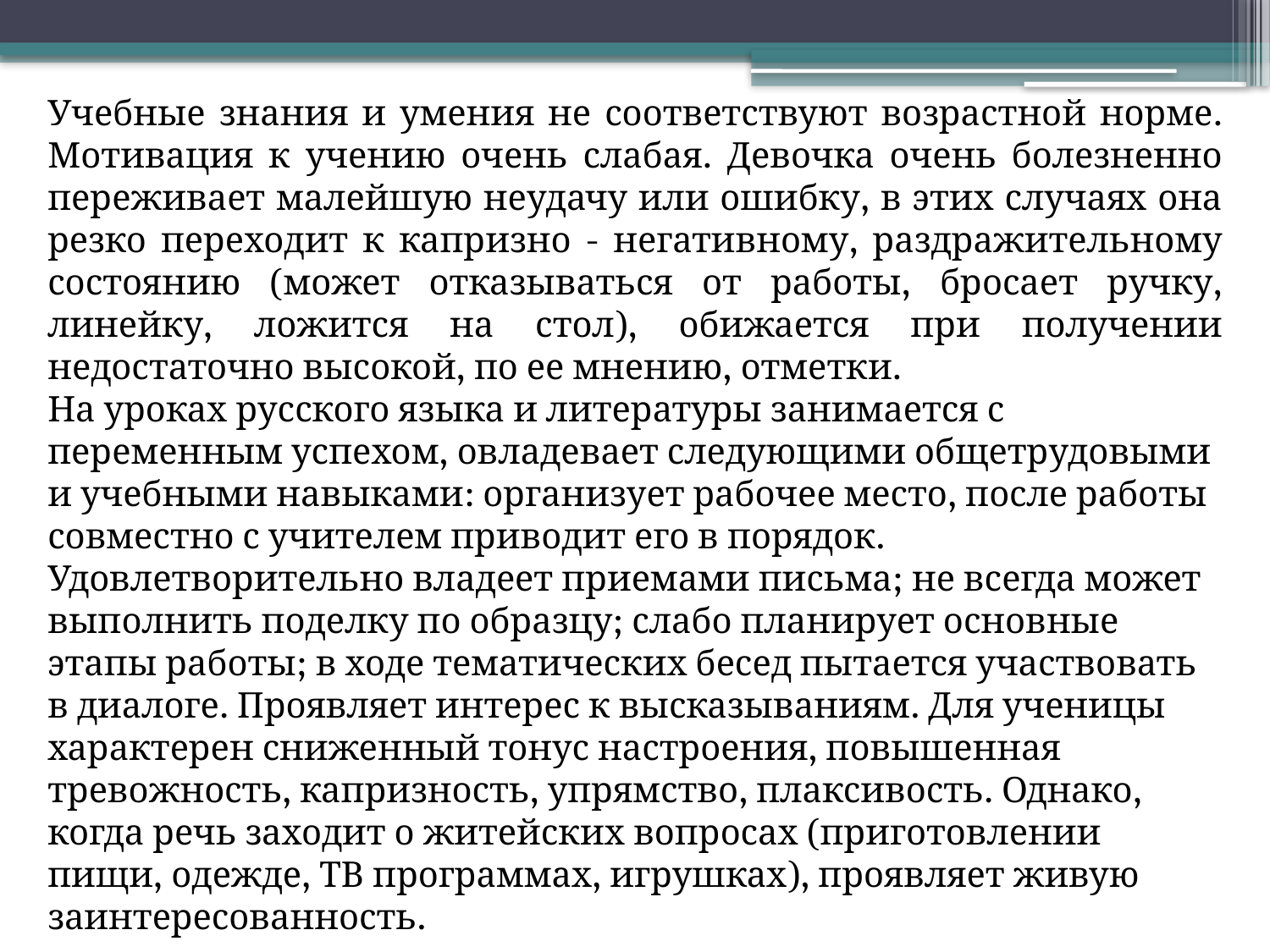

Учебные знания и умения не соответствуют возрастной норме. Мотивация к учению очень слабая. Девочка очень болезненно переживает малейшую неудачу или ошибку, в этих случаях она резко переходит к капризно - негативному, раздражительному состоянию (может отказываться от работы, бросает ручку, линейку, ложится на стол), обижается при получении недостаточно высокой, по ее мнению, отметки.
На уроках русского языка и литературы занимается с переменным успехом, овладевает следующими общетрудовыми и учебными навыками: организует рабочее место, после работы совместно с учителем приводит его в порядок. Удовлетворительно владеет приемами письма; не всегда может выполнить поделку по образцу; слабо планирует основные этапы работы; в ходе тематических бесед пытается участвовать в диалоге. Проявляет интерес к высказываниям. Для ученицы характерен сниженный тонус настроения, повышенная тревожность, капризность, упрямство, плаксивость. Однако, когда речь заходит о житейских вопросах (приготовлении пищи, одежде, ТВ программах, игрушках), проявляет живую заинтересованность.